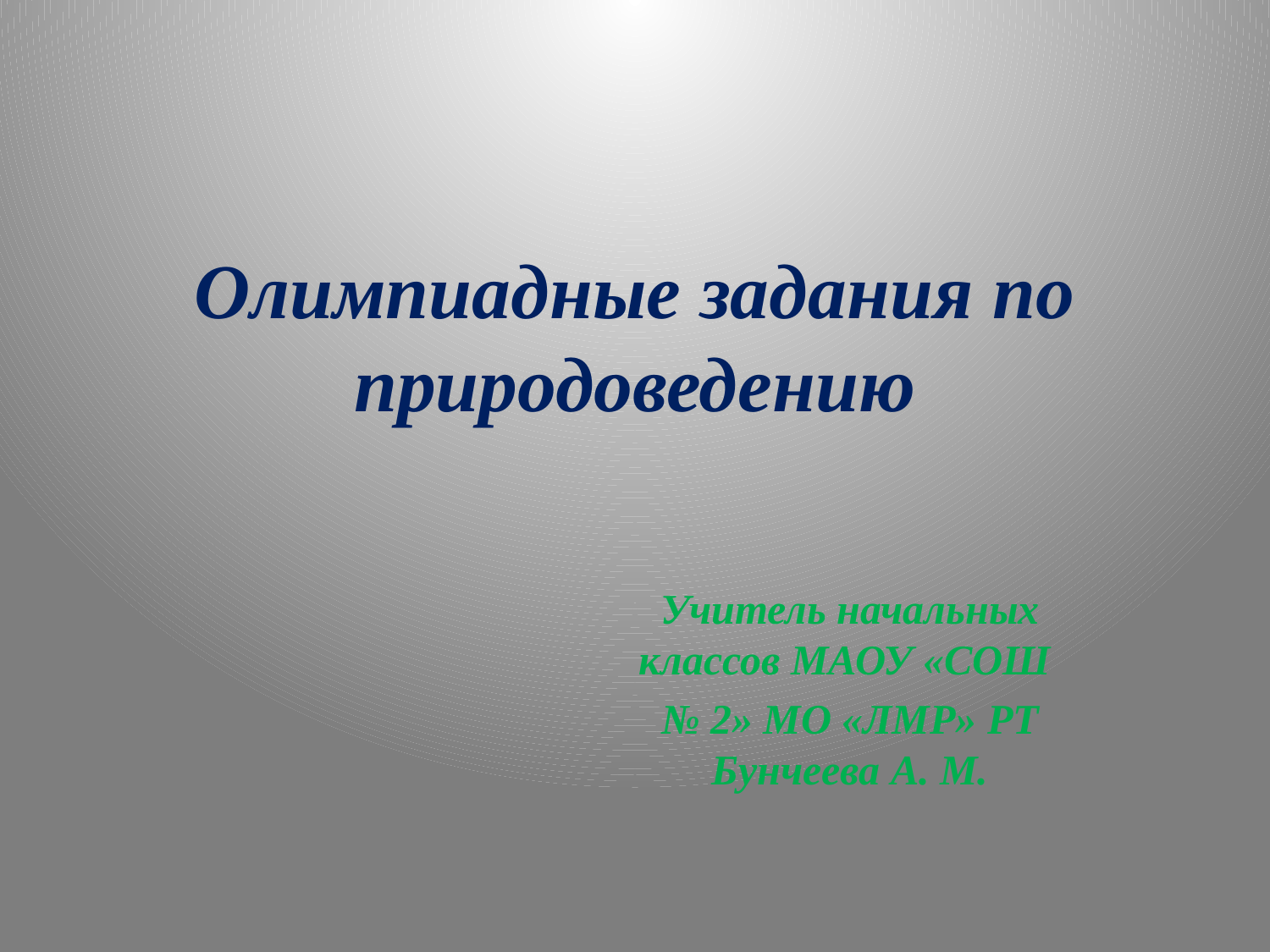

# Олимпиадные задания по природоведению
Учитель начальных классов МАОУ «СОШ
№ 2» МО «ЛМР» РТ Бунчеева А. М.